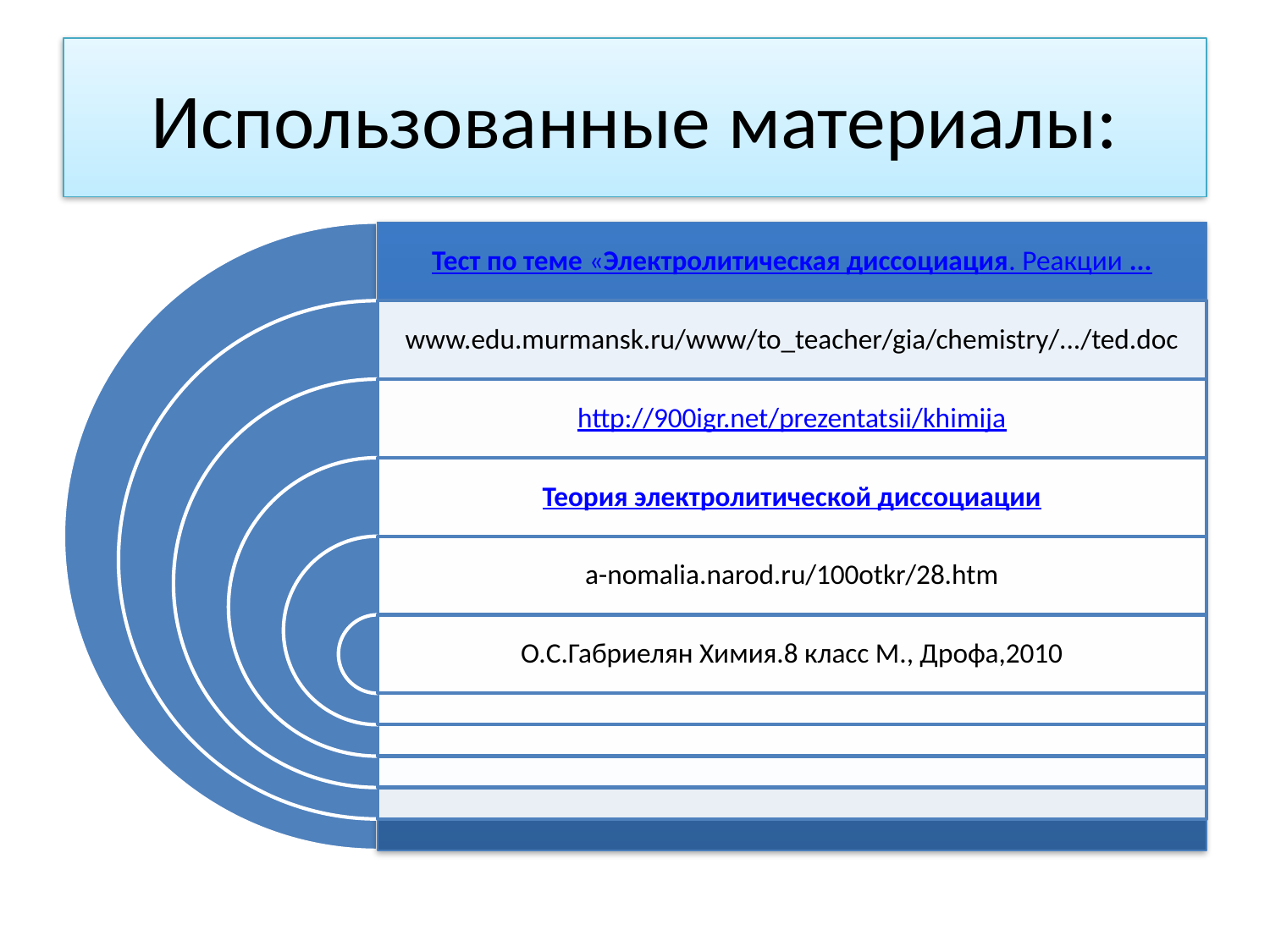

# Использованные материалы:
Тест по теме «Электролитическая диссоциация. Реакции ...
www.edu.murmansk.ru/www/to_teacher/gia/chemistry/.../ted.doc
http://900igr.net/prezentatsii/khimija
Теория электролитической диссоциации
a-nomalia.narod.ru/100otkr/28.htm
О.С.Габриелян Химия.8 класс М., Дрофа,2010